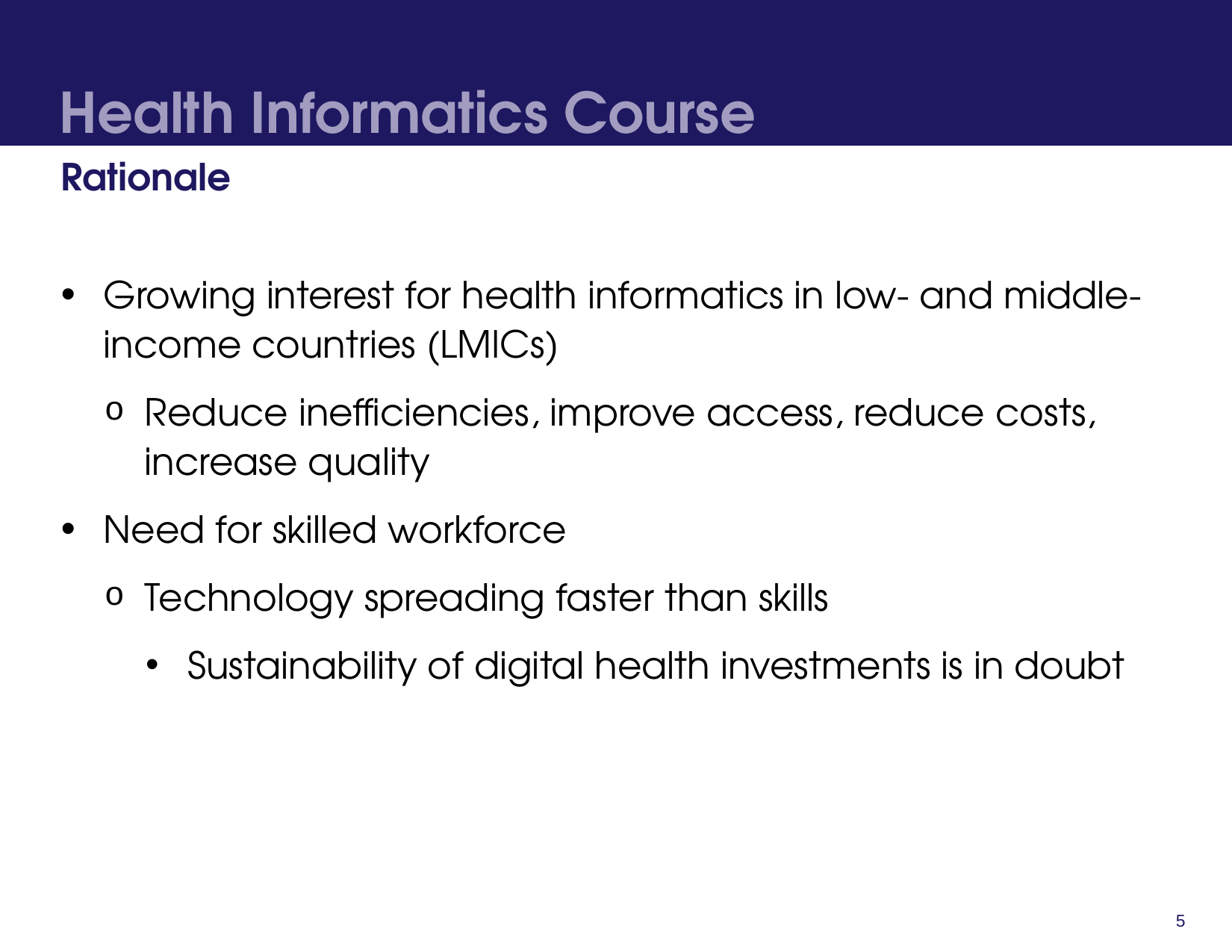

# Health Informatics Course
Rationale
Growing interest for health informatics in low- and middle-income countries (LMICs)
Reduce inefficiencies, improve access, reduce costs, increase quality
Need for skilled workforce
Technology spreading faster than skills
Sustainability of digital health investments is in doubt
5